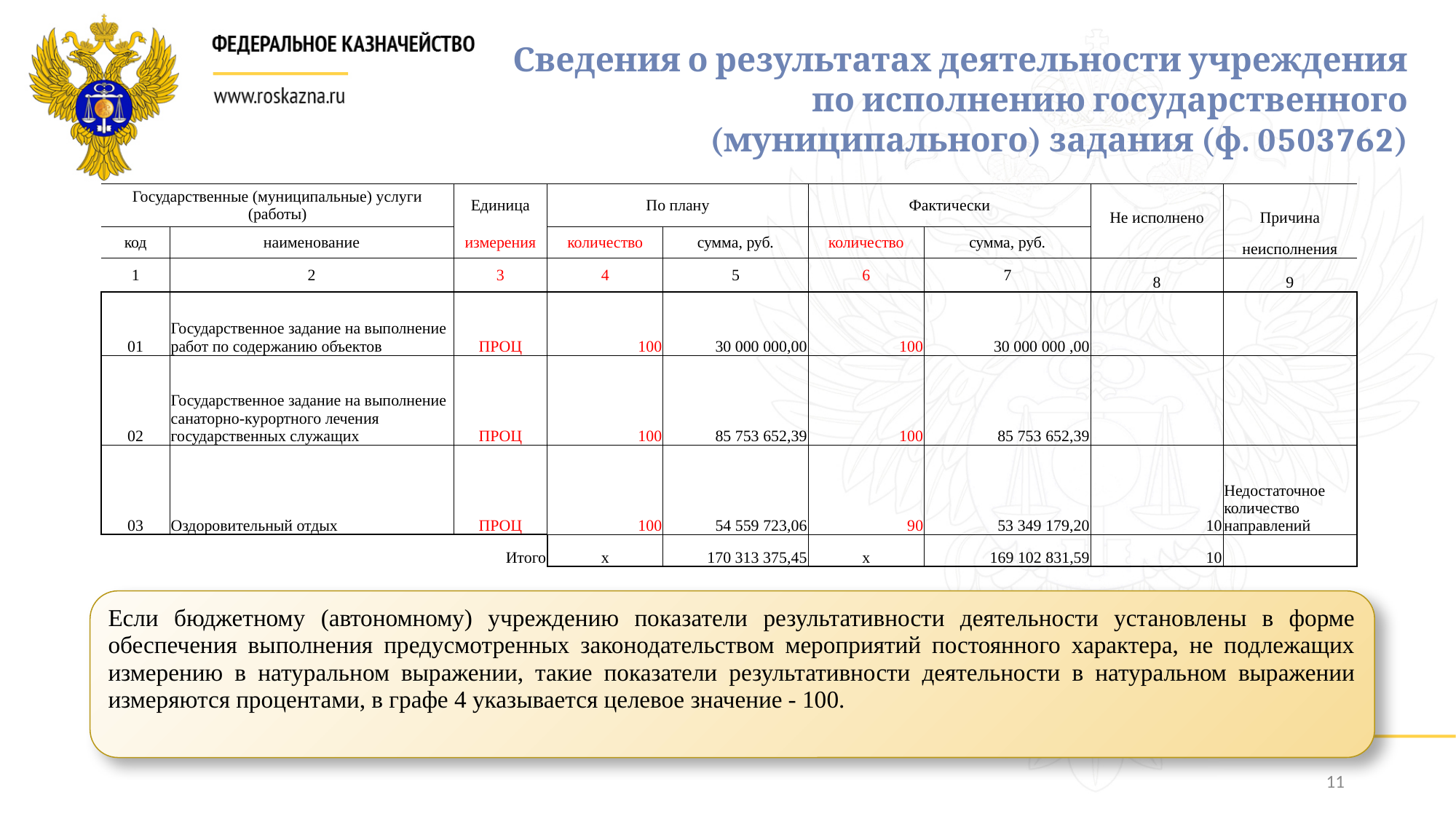

Сведения о результатах деятельности учреждения по исполнению государственного (муниципального) задания (ф. 0503762)
| Государственные (муниципальные) услуги (работы) |  | Единица | По плану |  | Фактически |  | Не исполнено | Причина |
| --- | --- | --- | --- | --- | --- | --- | --- | --- |
| код | наименование | измерения | количество | сумма, руб. | количество | сумма, руб. |  | неисполнения |
| 1 | 2 | 3 | 4 | 5 | 6 | 7 | 8 | 9 |
| 01 | Государственное задание на выполнение работ по содержанию объектов | ПРОЦ | 100 | 30 000 000,00 | 100 | 30 000 000 ,00 |  |  |
| 02 | Государственное задание на выполнение санаторно-курортного лечения государственных служащих | ПРОЦ | 100 | 85 753 652,39 | 100 | 85 753 652,39 |  |  |
| 03 | Оздоровительный отдых | ПРОЦ | 100 | 54 559 723,06 | 90 | 53 349 179,20 | 10 | Недостаточное количество направлений |
|  |  | Итого | x | 170 313 375,45 | x | 169 102 831,59 | 10 |  |
Если бюджетному (автономному) учреждению показатели результативности деятельности установлены в форме обеспечения выполнения предусмотренных законодательством мероприятий постоянного характера, не подлежащих измерению в натуральном выражении, такие показатели результативности деятельности в натуральном выражении измеряются процентами, в графе 4 указывается целевое значение - 100.

11